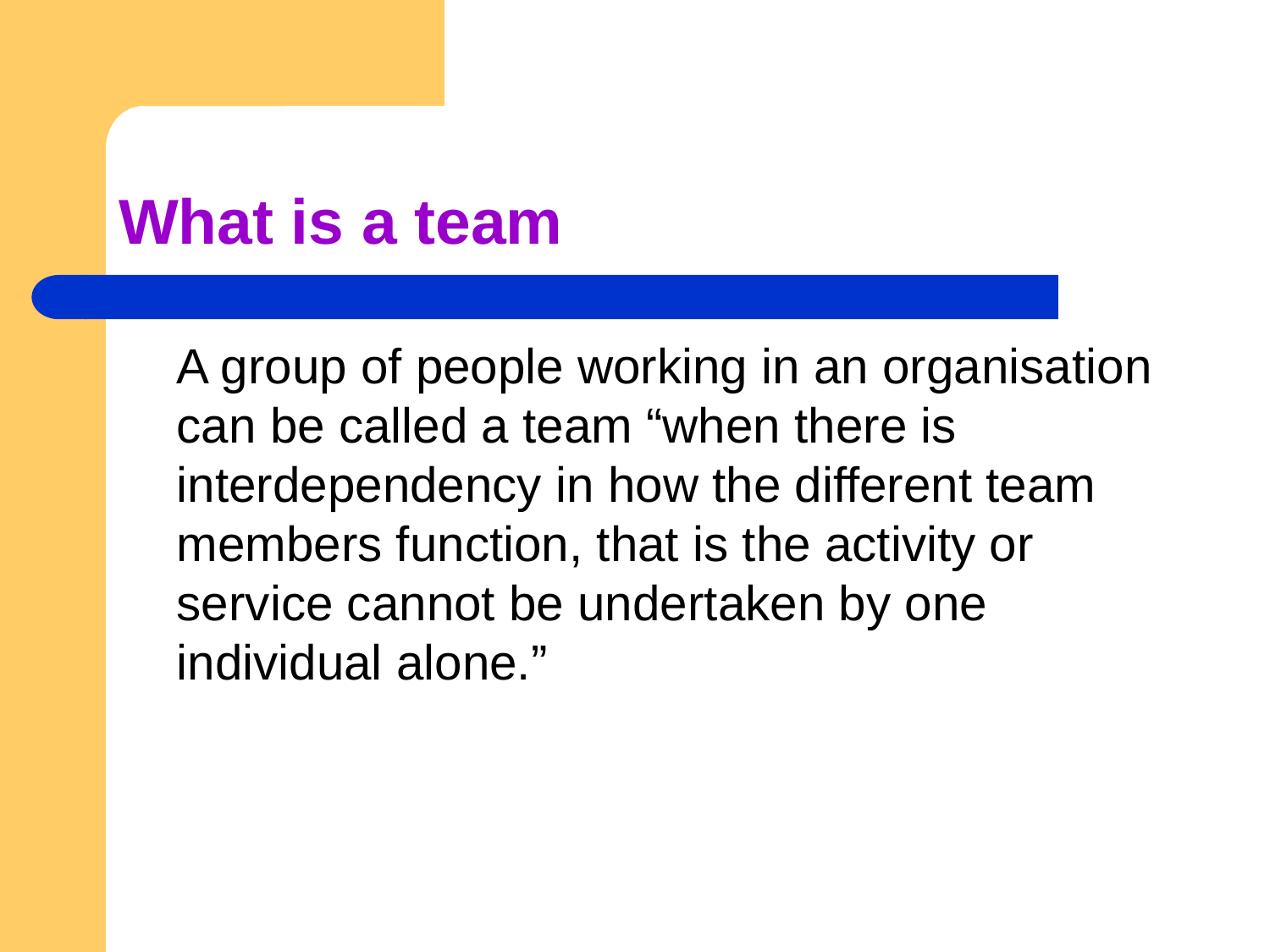

# What is a team
	A group of people working in an organisation can be called a team “when there is interdependency in how the different team members function, that is the activity or service cannot be undertaken by one individual alone.”